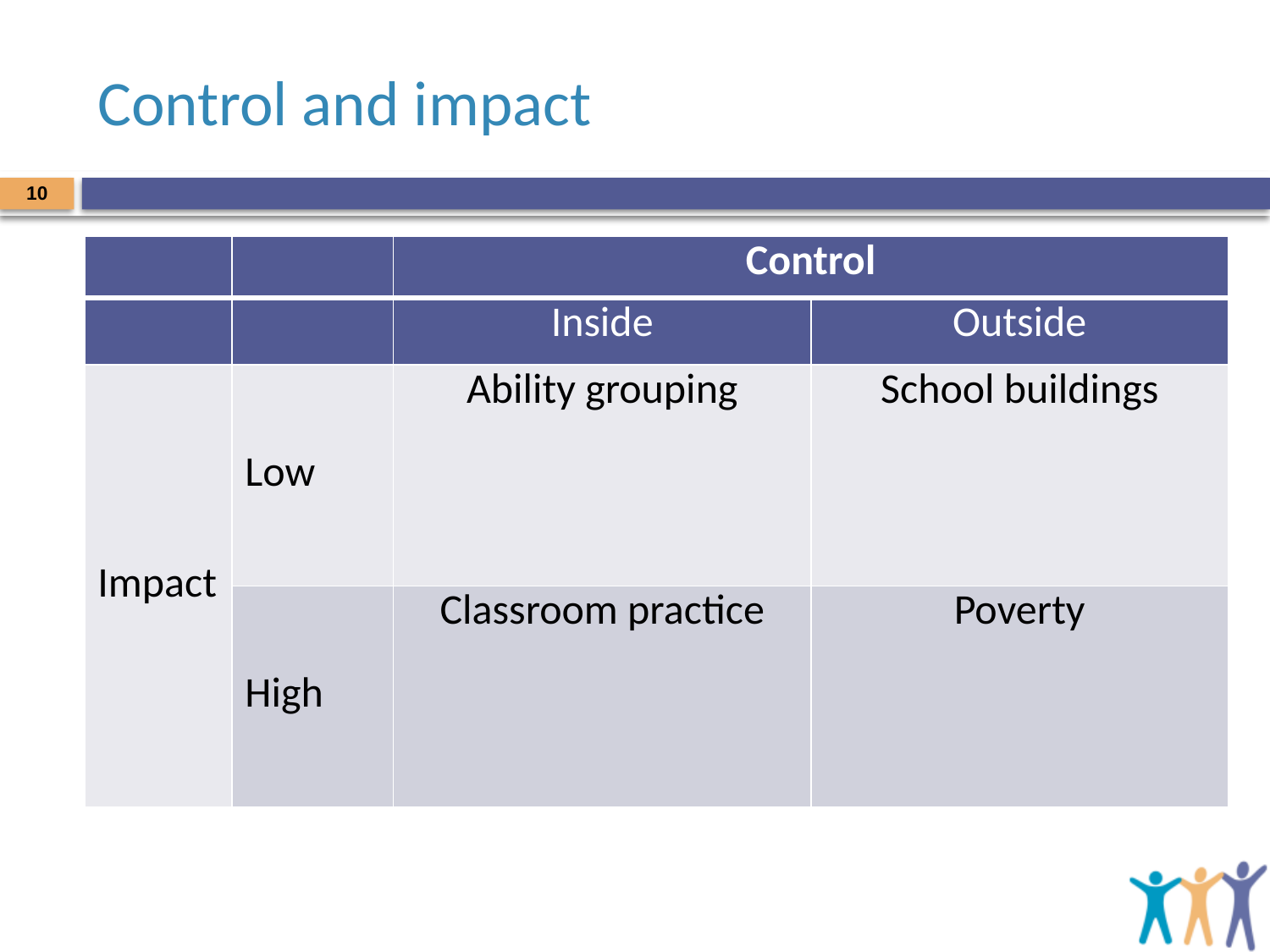

# Control and impact
10
|  |  | Control |  |
| --- | --- | --- | --- |
|  |  | Inside | Outside |
| Impact | Low | Ability grouping | School buildings |
|  | High | Classroom practice | Poverty |